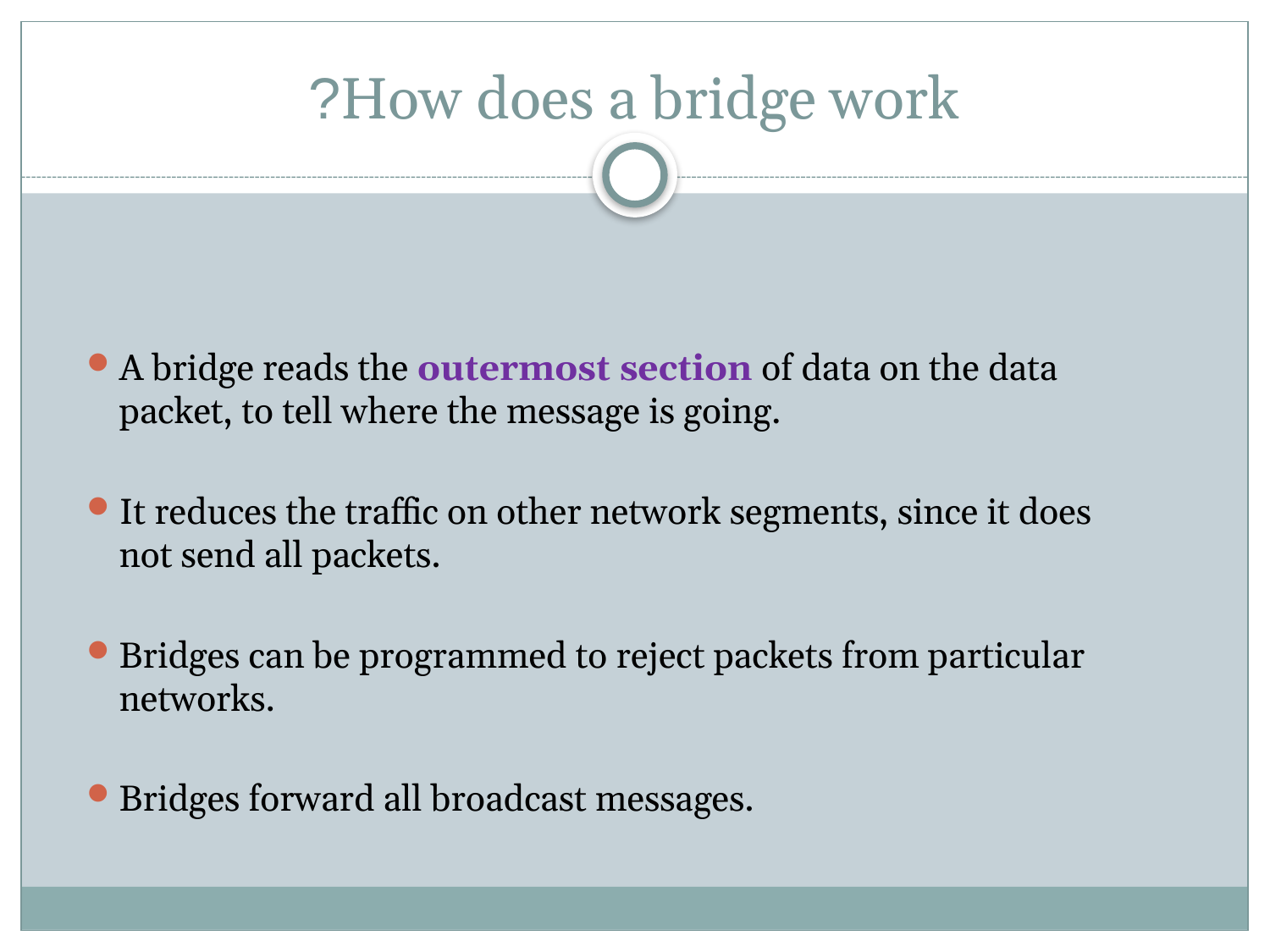

# How does a bridge work?
A bridge reads the outermost section of data on the data packet, to tell where the message is going.

It reduces the traffic on other network segments, since it does not send all packets.

Bridges can be programmed to reject packets from particular networks.

Bridges forward all broadcast messages.